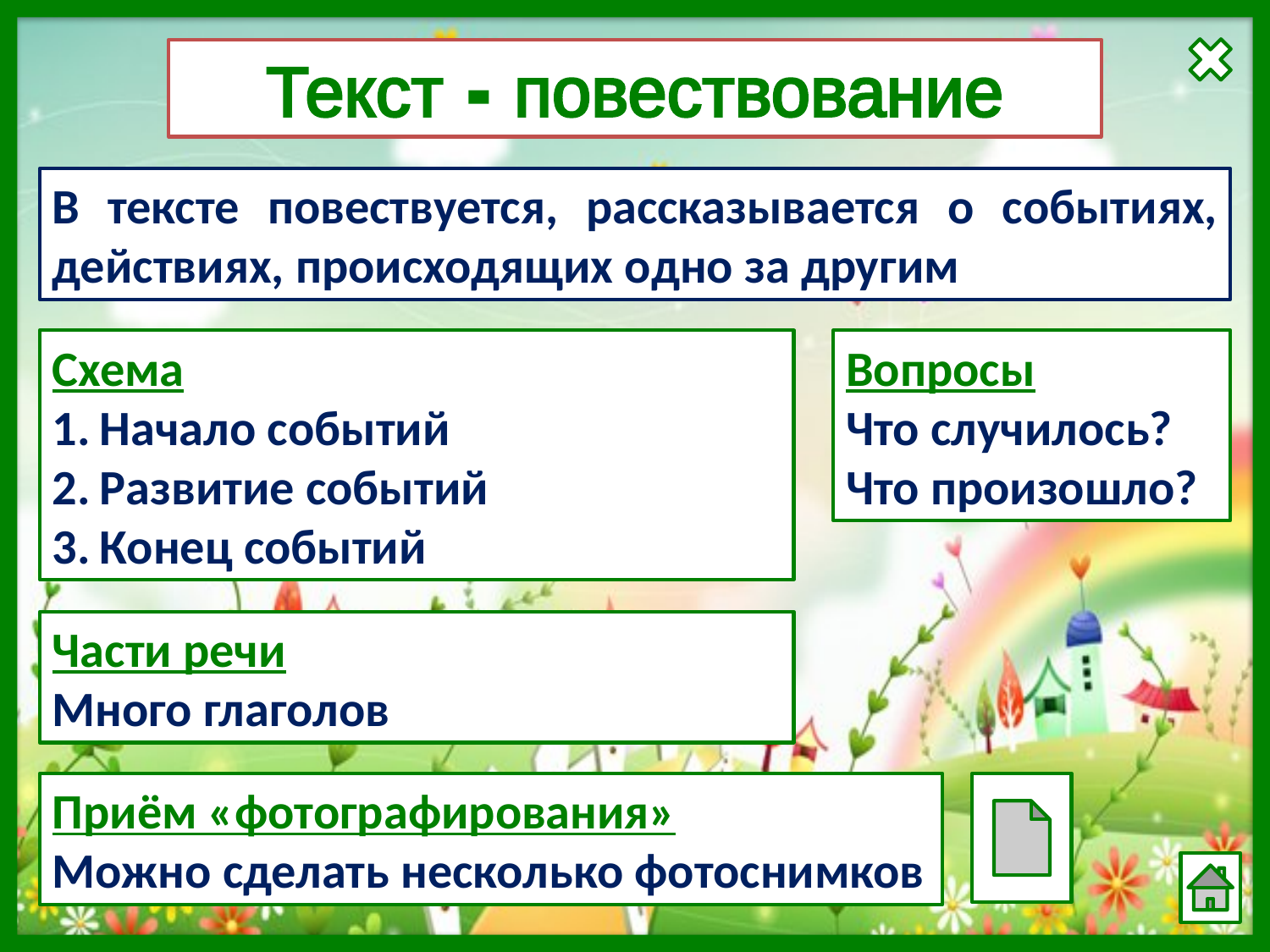

Текст - повествование
В тексте повествуется, рассказывается о событиях, действиях, происходящих одно за другим
Схема
Начало событий
Развитие событий
Конец событий
Вопросы
Что случилось?
Что произошло?
Части речи
Много глаголов
Приём «фотографирования»
Можно сделать несколько фотоснимков